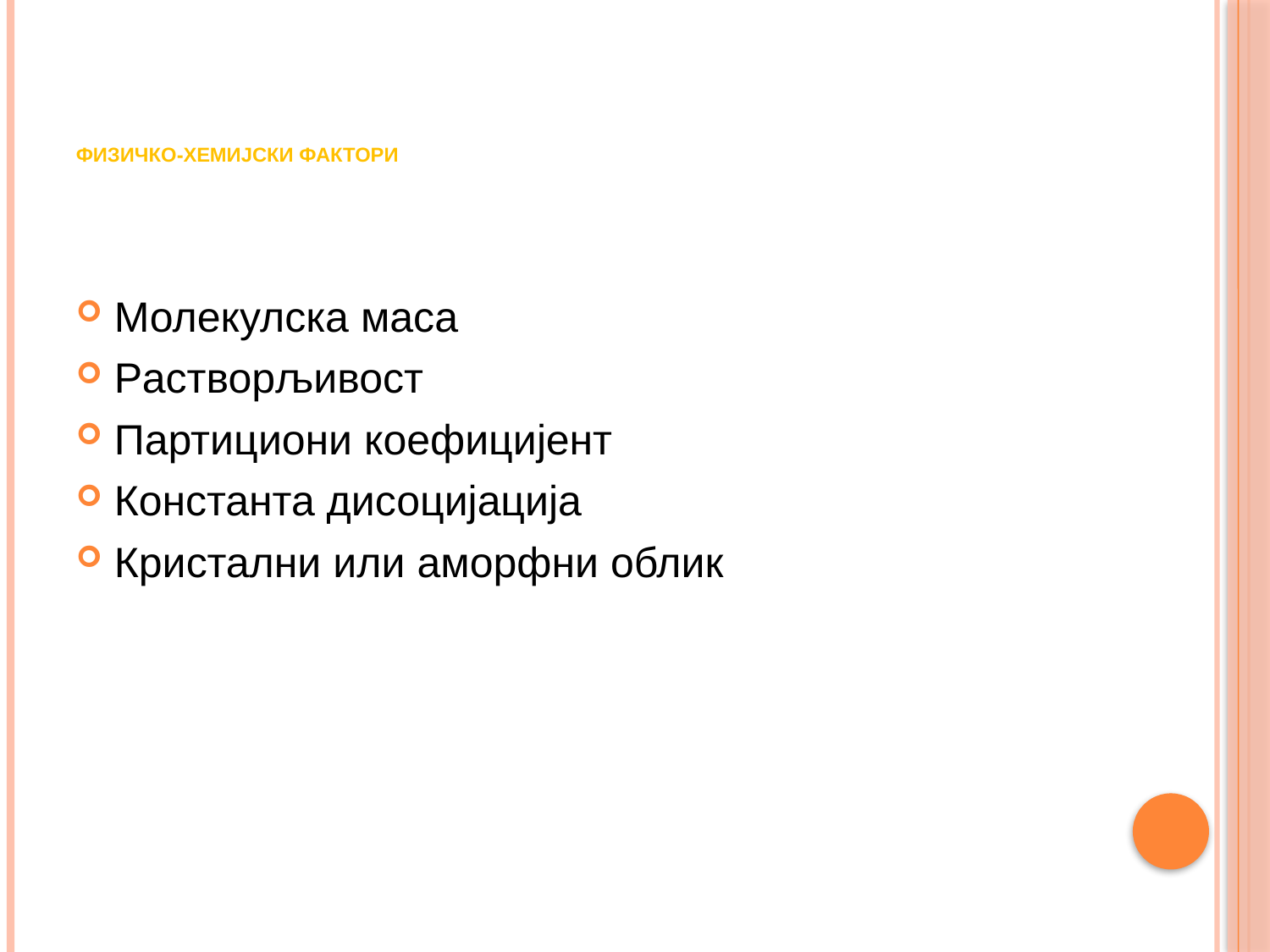

# Физичко-хемијски фактори

Молекулска маса
Растворљивост
Партициони коефицијент
Константа дисоцијација
Кристални или аморфни облик